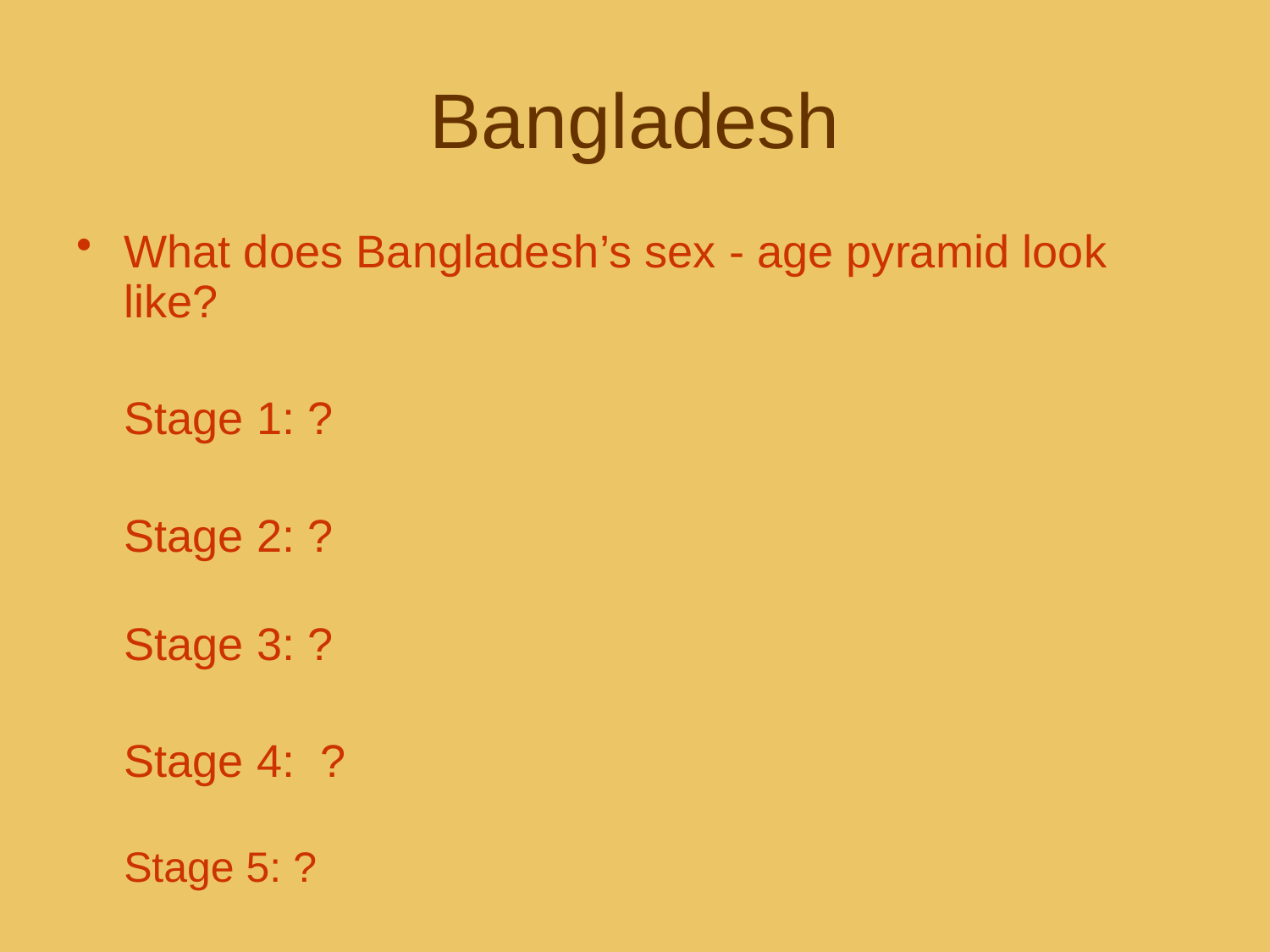

# Bangladesh
What does Bangladesh’s sex - age pyramid look like?

	Stage 1: ?

	Stage 2: ?
	Stage 3: ?

	Stage 4:  ?
Stage 5: ?